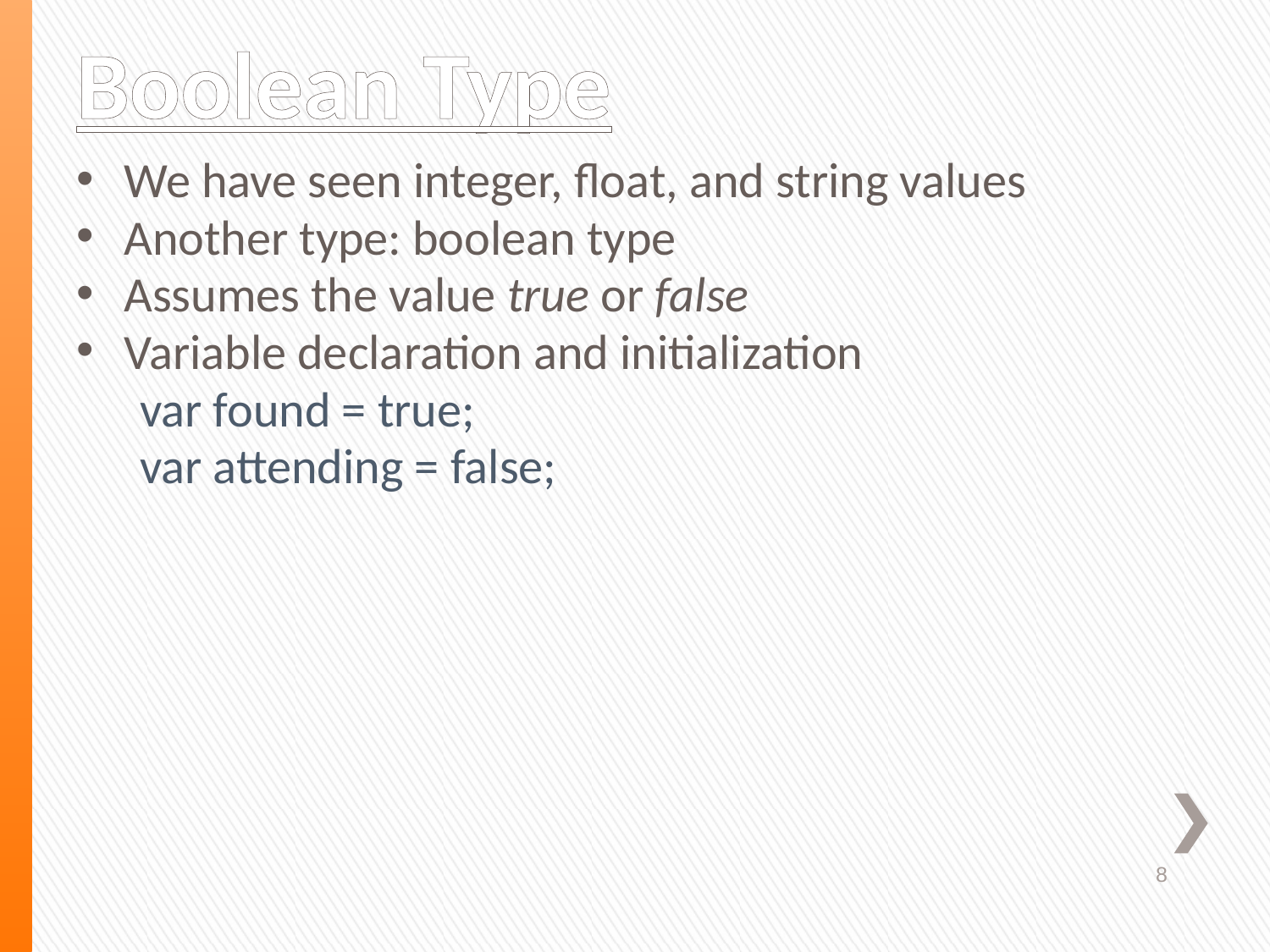

# Boolean Type
We have seen integer, float, and string values
Another type: boolean type
Assumes the value true or false
Variable declaration and initialization
var found = true;
var attending = false;
8